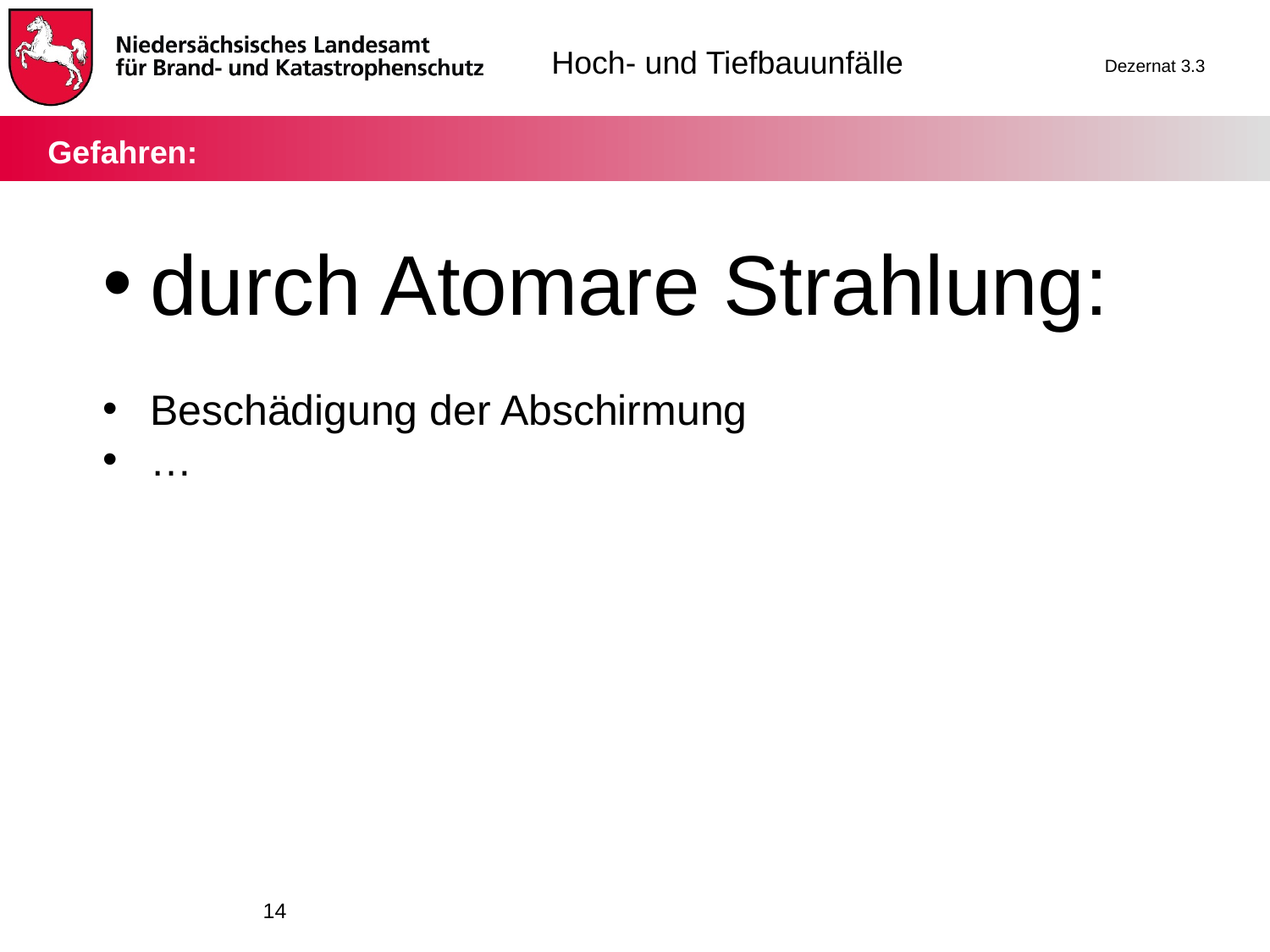

# Gefahren:
durch Atomare Strahlung:

Beschädigung der Abschirmung
…
14